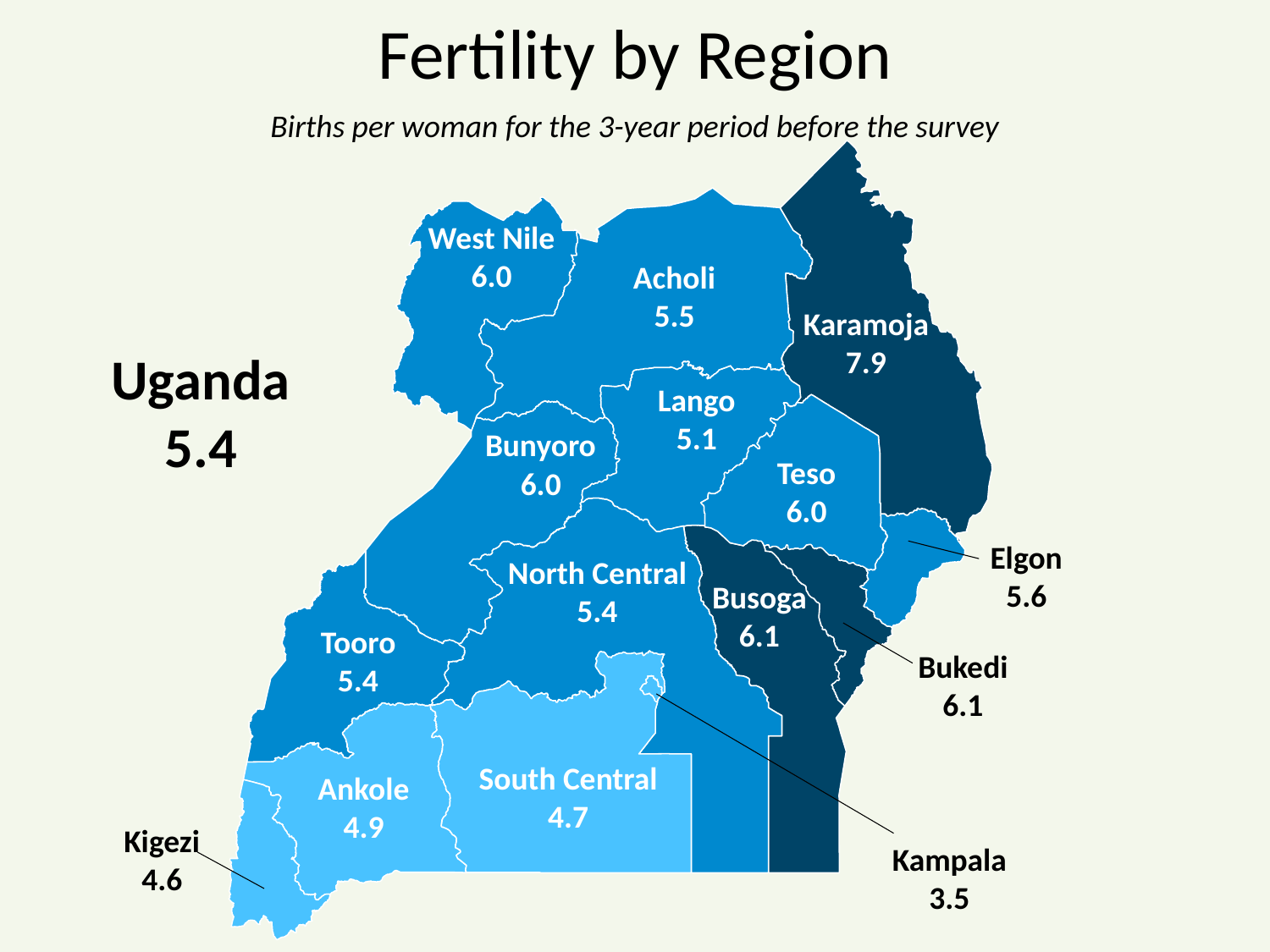

# Fertility by Region
Births per woman for the 3-year period before the survey

West Nile
6.0
Acholi
5.5
Karamoja
7.9
Uganda
5.4

Lango
5.1

Bunyoro
6.0
Teso
6.0

Elgon
5.6

North Central
5.4

Busoga
6.1
Tooro
5.4
Bukedi
6.1

South Central
4.7
Ankole
4.9

Kigezi
4.6
Kampala
3.5